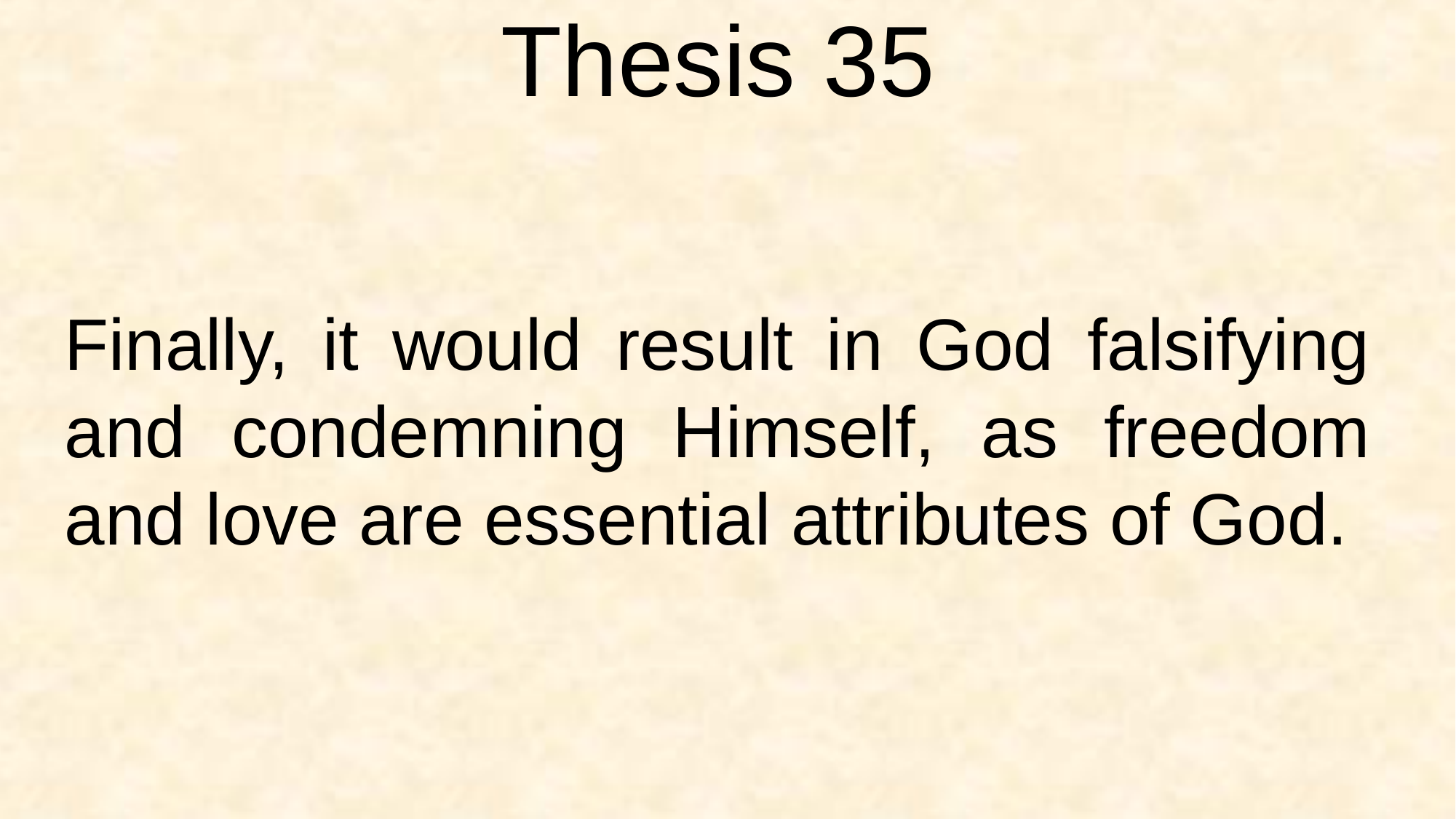

Thesis 35

Finally, it would result in God falsifying and condemning Himself, as freedom and love are essential attributes of God.